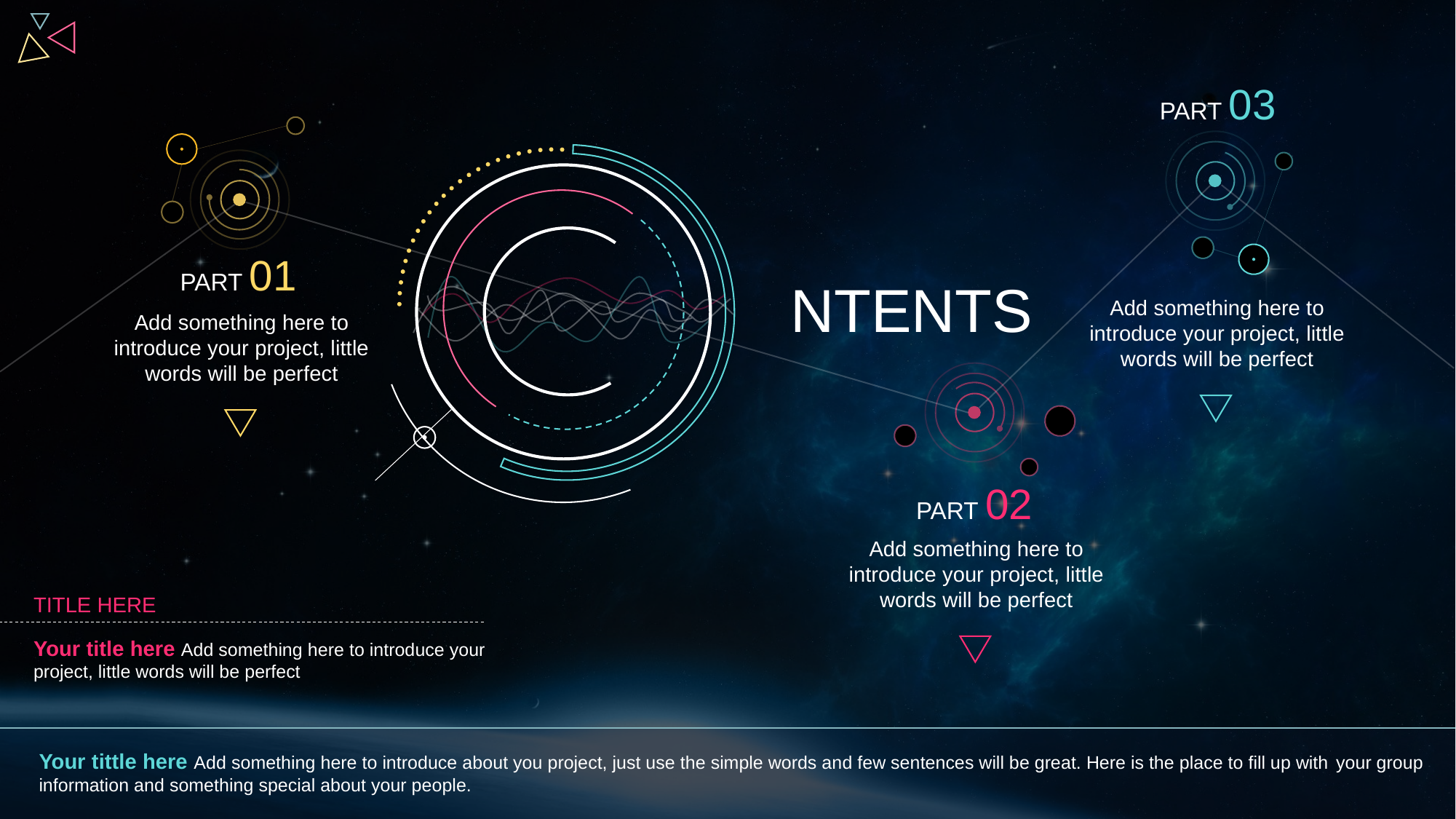

PART 03

PART 01

NTENTS

Add something here to introduce your project, little words will be perfect

Add something here to introduce your project, little words will be perfect

PART 02
Add something here to introduce your project, little words will be perfect
TITLE HERE
Your title here Add something here to introduce your project, little words will be perfect

Your tittle here Add something here to introduce about you project, just use the simple words and few sentences will be great. Here is the place to fill up with your group information and something special about your people.